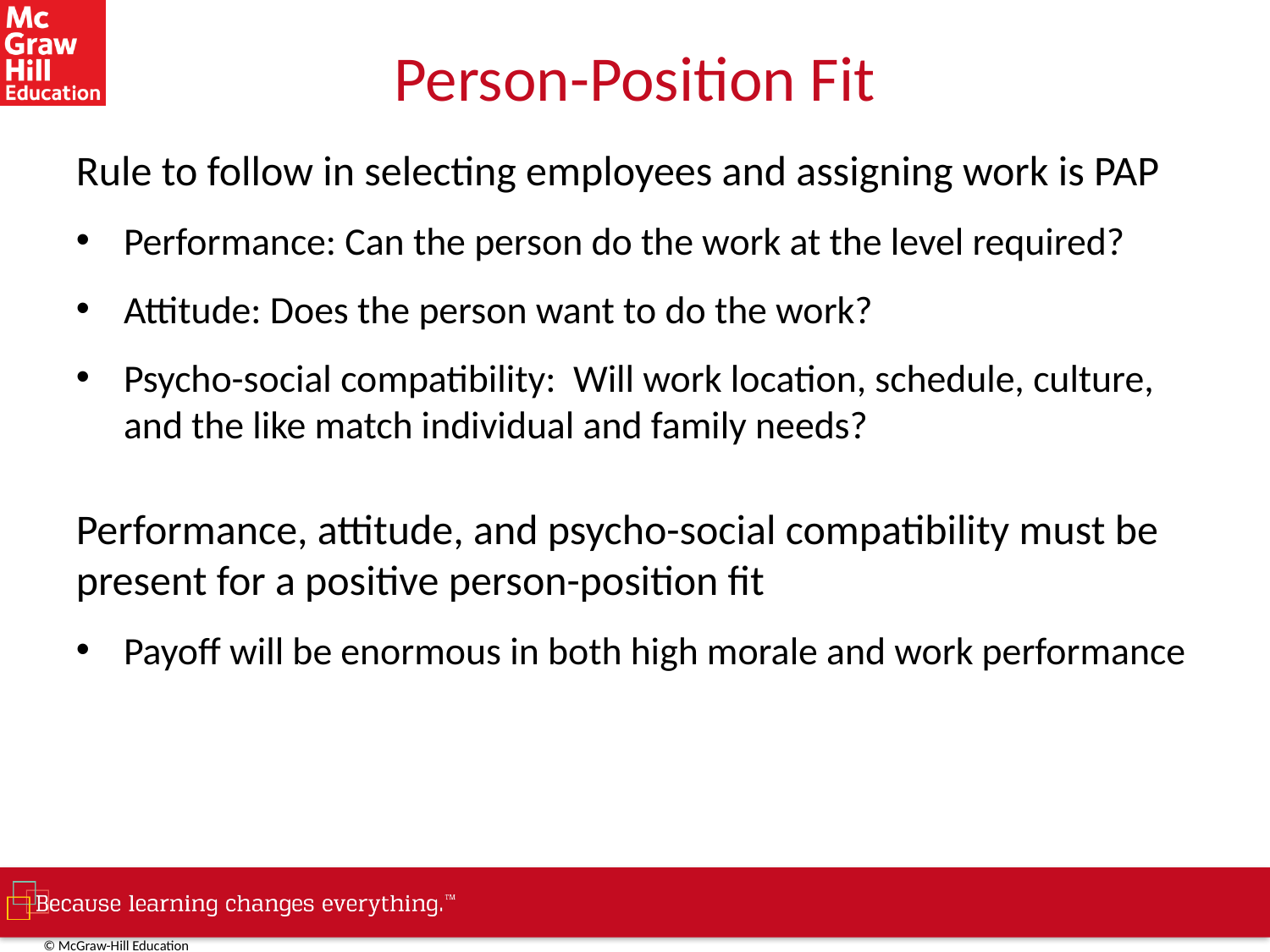

# Person-Position Fit
Rule to follow in selecting employees and assigning work is PAP
Performance: Can the person do the work at the level required?
Attitude: Does the person want to do the work?
Psycho-social compatibility:  Will work location, schedule, culture, and the like match individual and family needs?

Performance, attitude, and psycho-social compatibility must be present for a positive person-position fit
Payoff will be enormous in both high morale and work performance